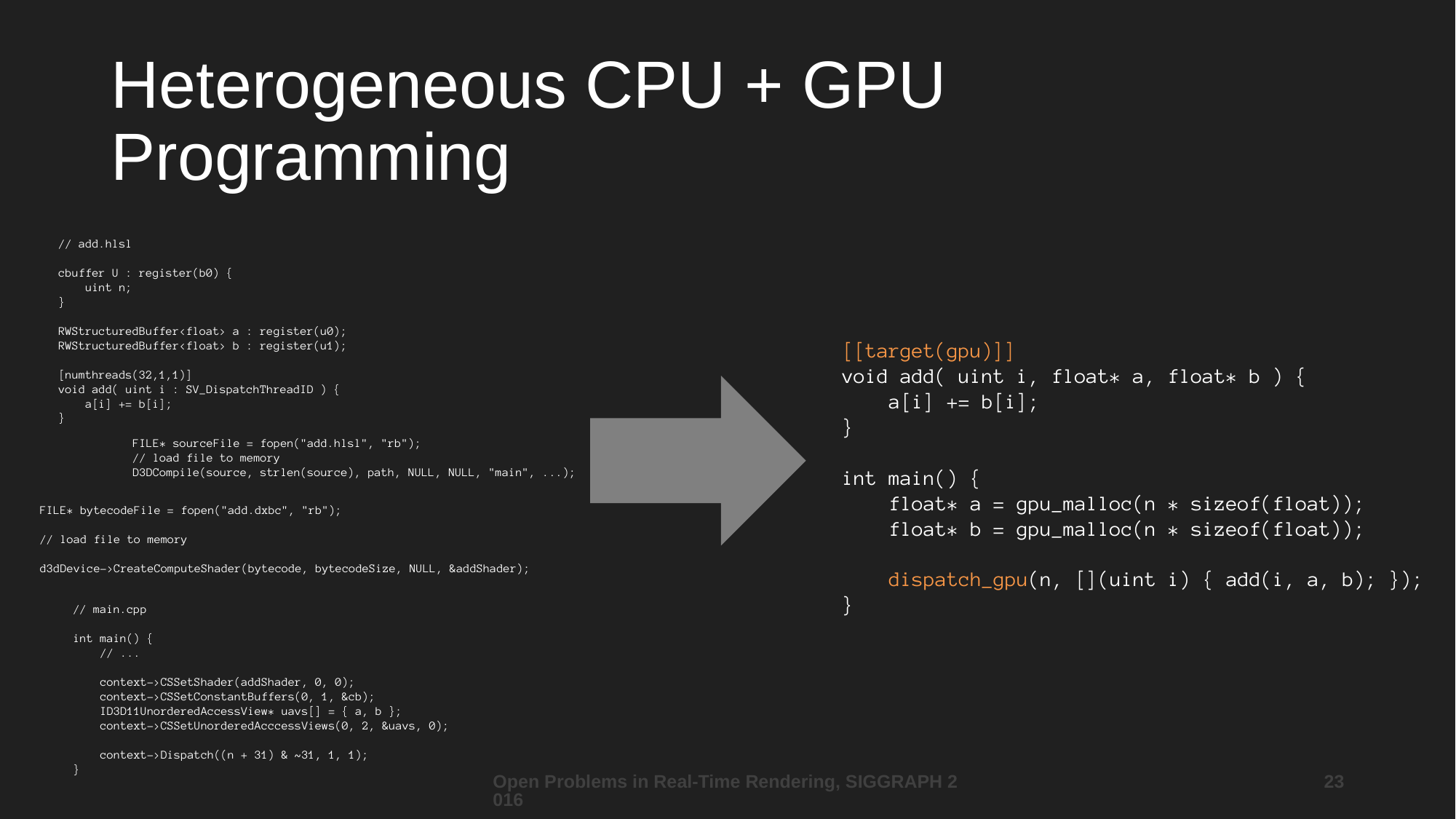

# Heterogeneous CPU + GPU Programming
// add.hlsl

cbuffer U : register(b0) {
    uint n;
}

RWStructuredBuffer<float> a : register(u0);
RWStructuredBuffer<float> b : register(u1);

[numthreads(32,1,1)]
void add( uint i : SV_DispatchThreadID ) {
    a[i] += b[i];
}
[[target(gpu)]]
void add( uint i, float* a, float* b ) {
    a[i] += b[i];
}

int main() {
    float* a = gpu_malloc(n * sizeof(float));
    float* b = gpu_malloc(n * sizeof(float));

    dispatch_gpu(n, [](uint i) { add(i, a, b); });
}

FILE* sourceFile = fopen("add.hlsl", "rb");
// load file to memory
D3DCompile(source, strlen(source), path, NULL, NULL, "main", ...);

FILE* bytecodeFile = fopen("add.dxbc", "rb");

// load file to memory

d3dDevice->CreateComputeShader(bytecode, bytecodeSize, NULL, &addShader);

// main.cpp

int main() {
    // ...

    context->CSSetShader(addShader, 0, 0);
    context->CSSetConstantBuffers(0, 1, &cb);
    ID3D11UnorderedAccessView* uavs[] = { a, b };
    context->CSSetUnorderedAcccessViews(0, 2, &uavs, 0);

    context->Dispatch((n + 31) & ~31, 1, 1);
}
Open Problems in Real-Time Rendering, SIGGRAPH 2016
23